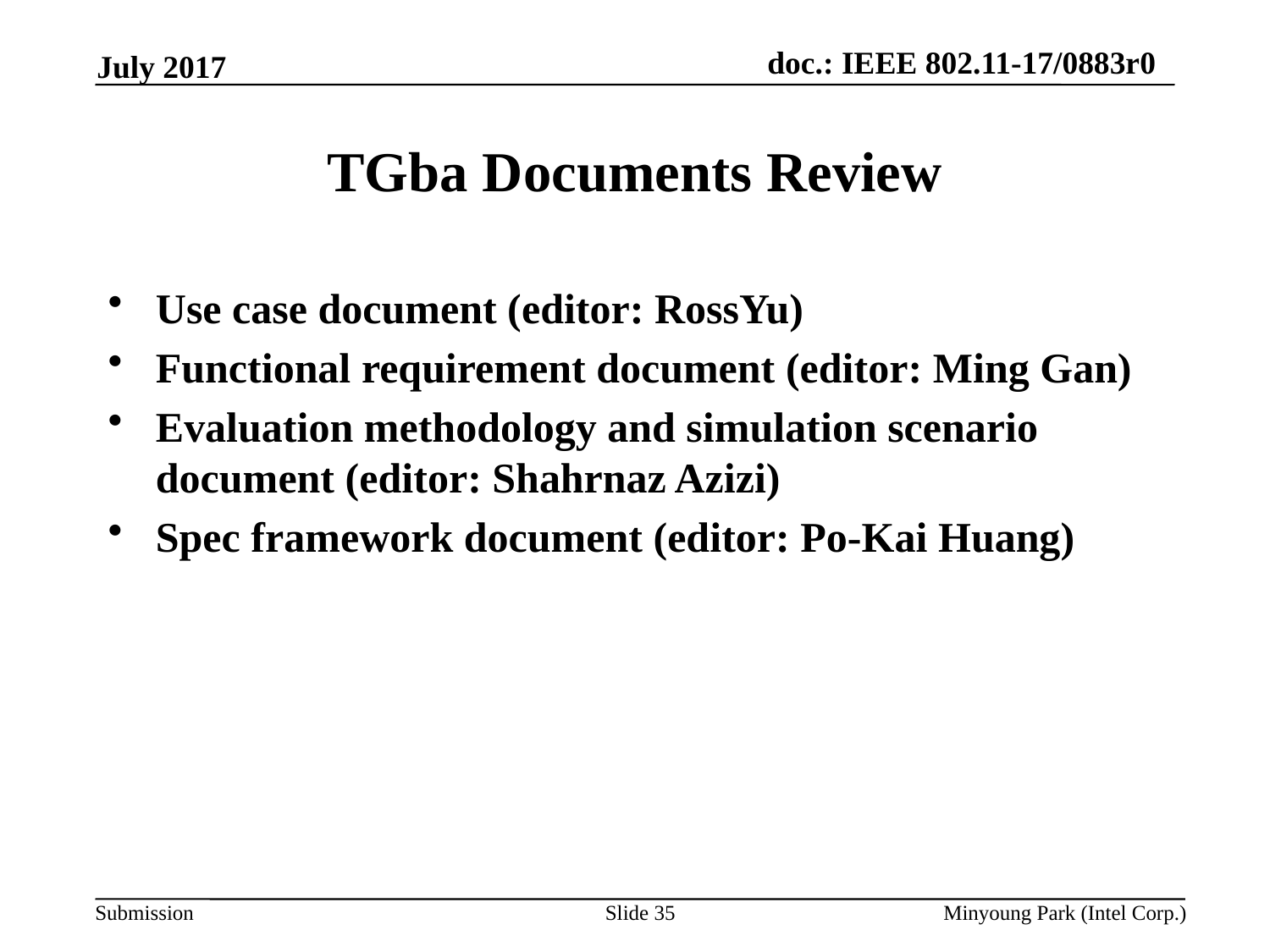

July 2017
# TGba Documents Review
Use case document (editor: RossYu)
Functional requirement document (editor: Ming Gan)
Evaluation methodology and simulation scenario document (editor: Shahrnaz Azizi)
Spec framework document (editor: Po-Kai Huang)

Slide 35
Minyoung Park (Intel Corp.)